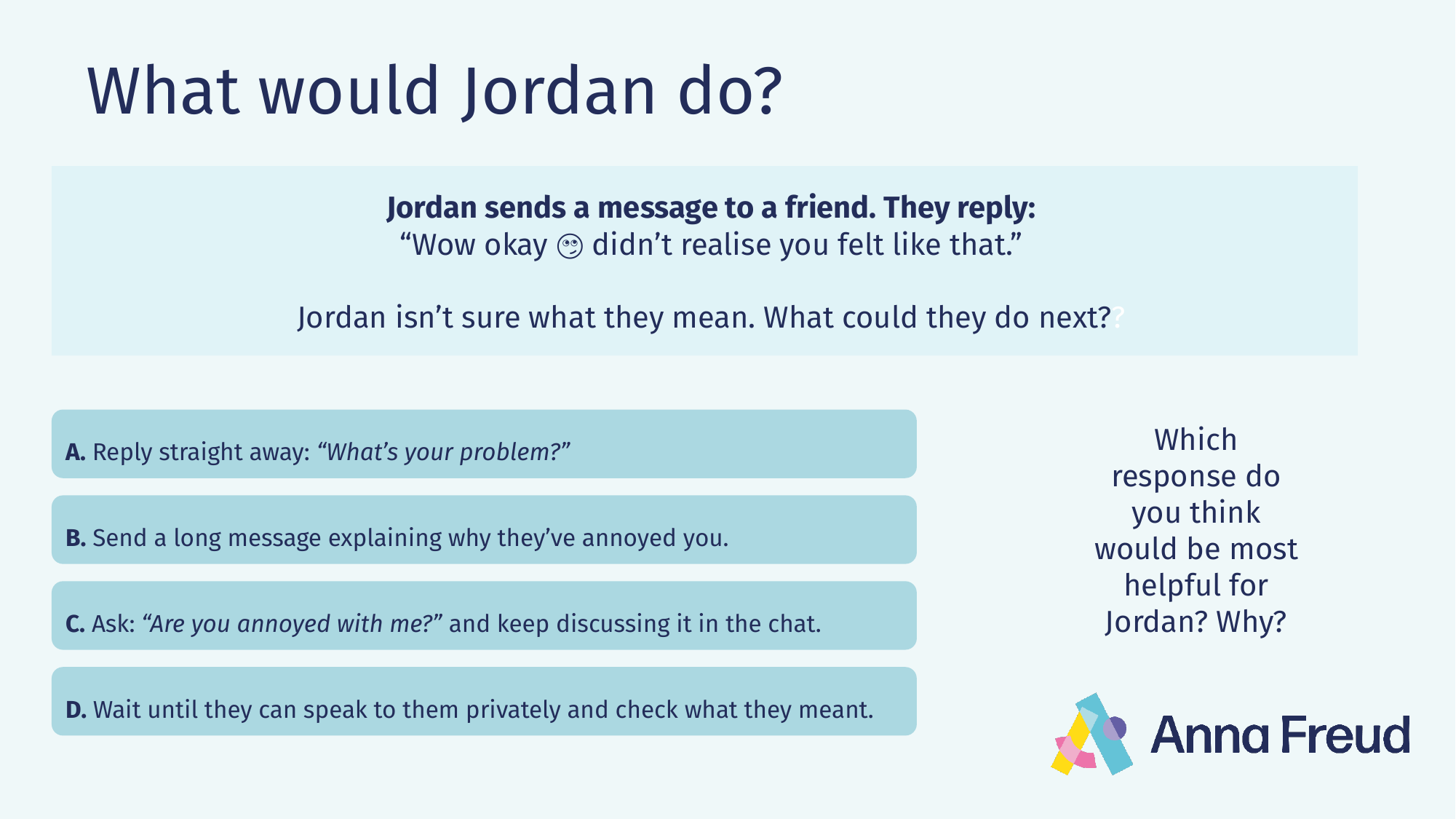

# What would Jordan do?
Jordan sends a message to a friend. They reply:
“Wow okay 🙄 didn’t realise you felt like that.”

Jordan isn’t sure what they mean. What could they do next??
Which response do you think would be most helpful for Jordan? Why?
A. Reply straight away: “What’s your problem?”
B. Send a long message explaining why they’ve annoyed you.
C. Ask: “Are you annoyed with me?” and keep discussing it in the chat.
D. Wait until they can speak to them privately and check what they meant.